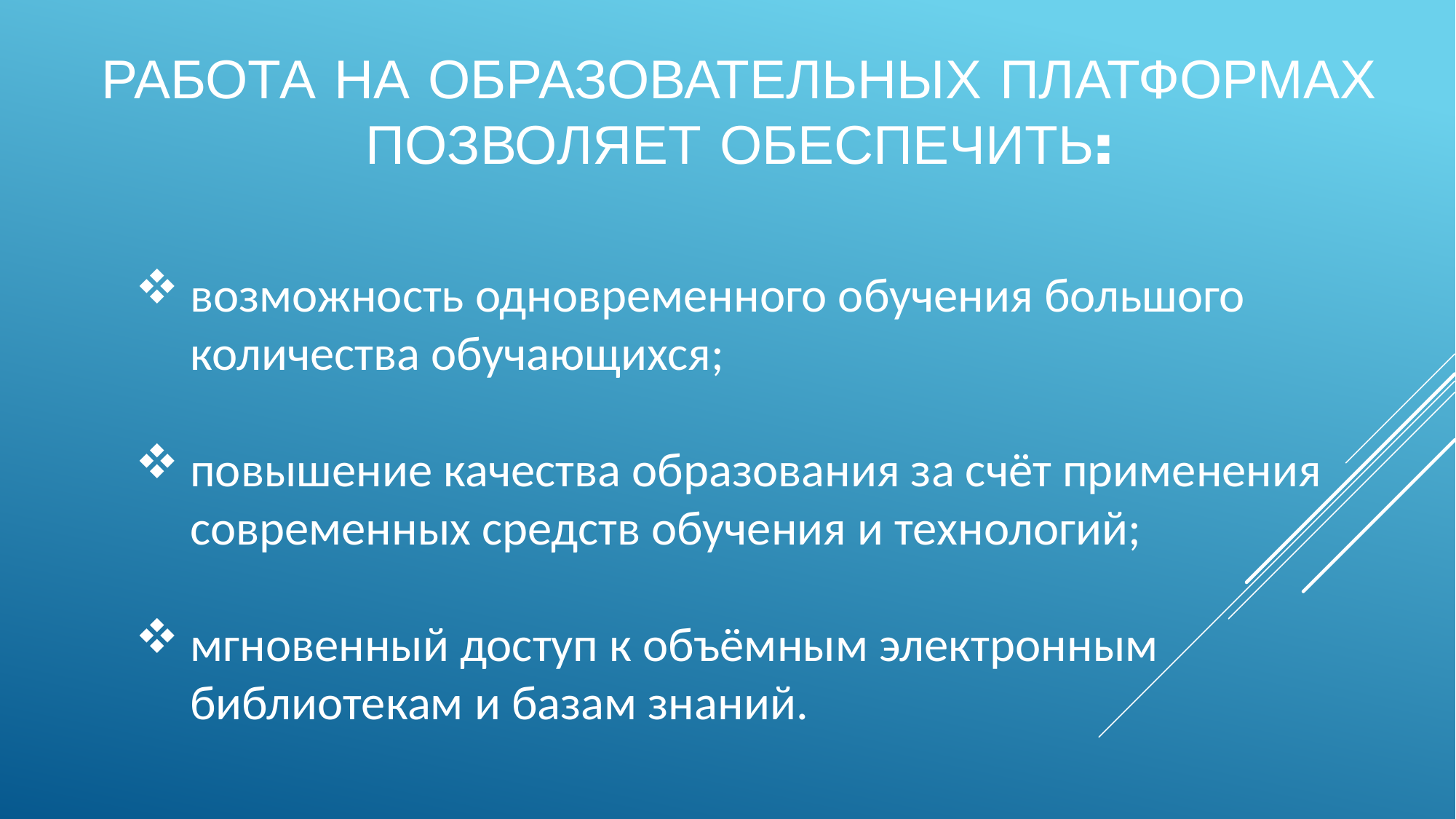

# Работа на образовательных платформах позволяет обеспечить:
возможность одновременного обучения большого количества обучающихся;

повышение качества образования за счёт применения современных средств обучения и технологий;

мгновенный доступ к объёмным электронным библиотекам и базам знаний.